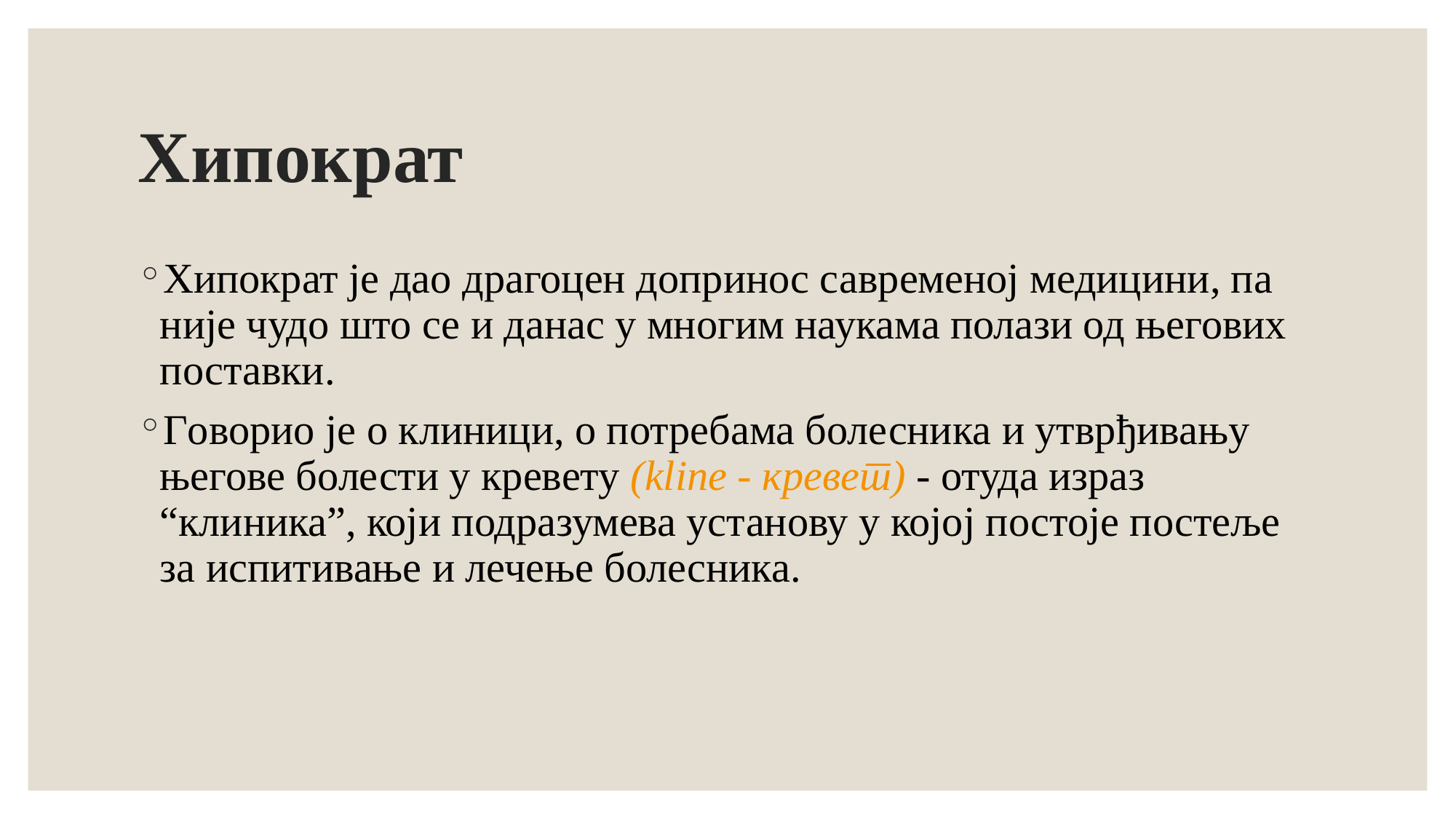

# Хипократ
Хипократ је дао драгоцен допринос савременој медицини, па није чудо што се и данас у многим наукама полази од његових поставки.
Говорио је о клиници, о потребама болесника и утврђивању његове болести у кревету (kline - кревет) - отуда израз “клиника”, који подразумева установу у којој постоје постеље за испитивање и лечење болесника.